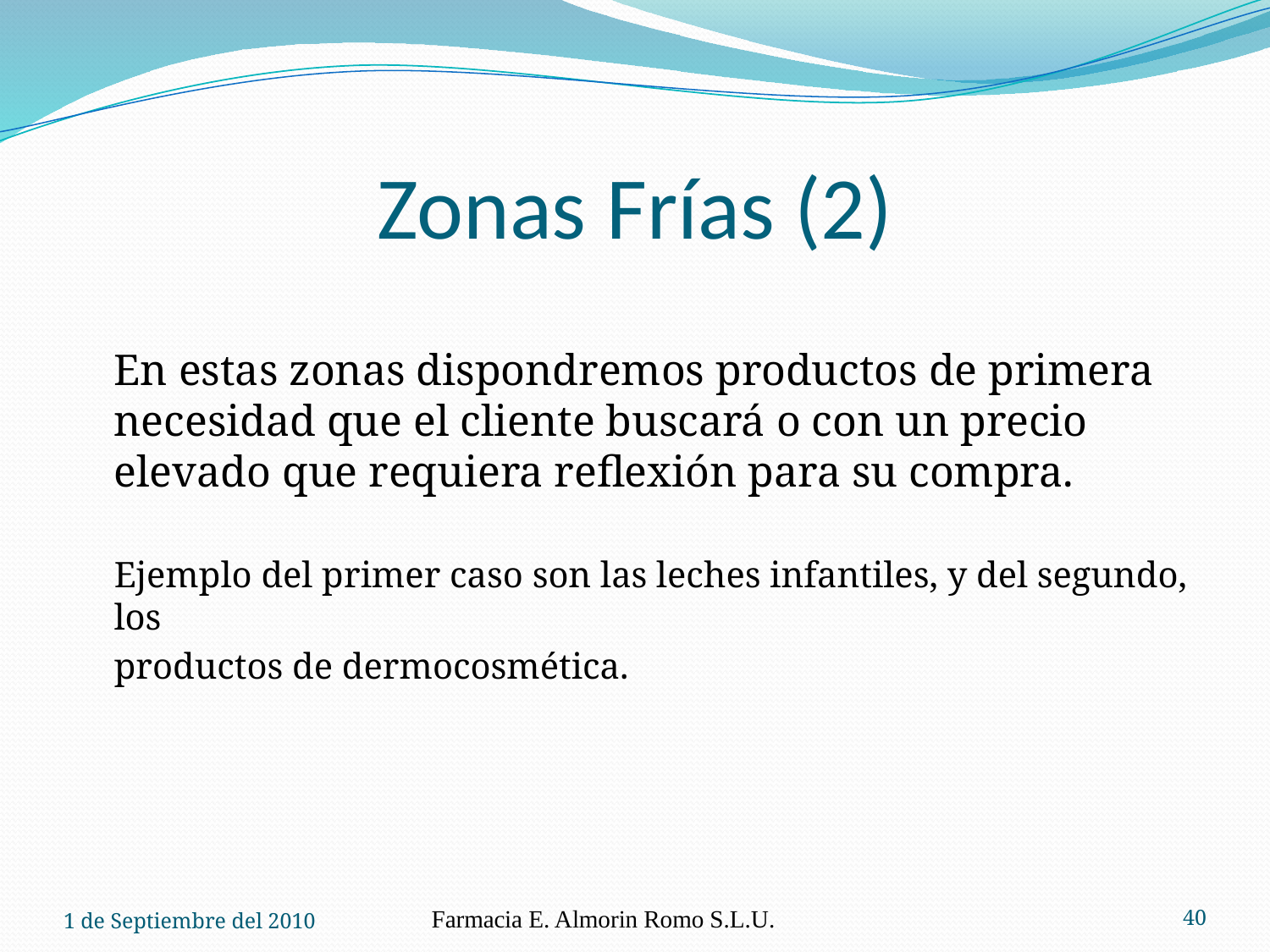

# Zonas Frías (2)

	En estas zonas dispondremos productos de primera necesidad que el cliente buscará o con un precio elevado que requiera reflexión para su compra.

	Ejemplo del primer caso son las leches infantiles, y del segundo, los
	productos de dermocosmética.
1 de Septiembre del 2010
Farmacia E. Almorin Romo S.L.U.
40